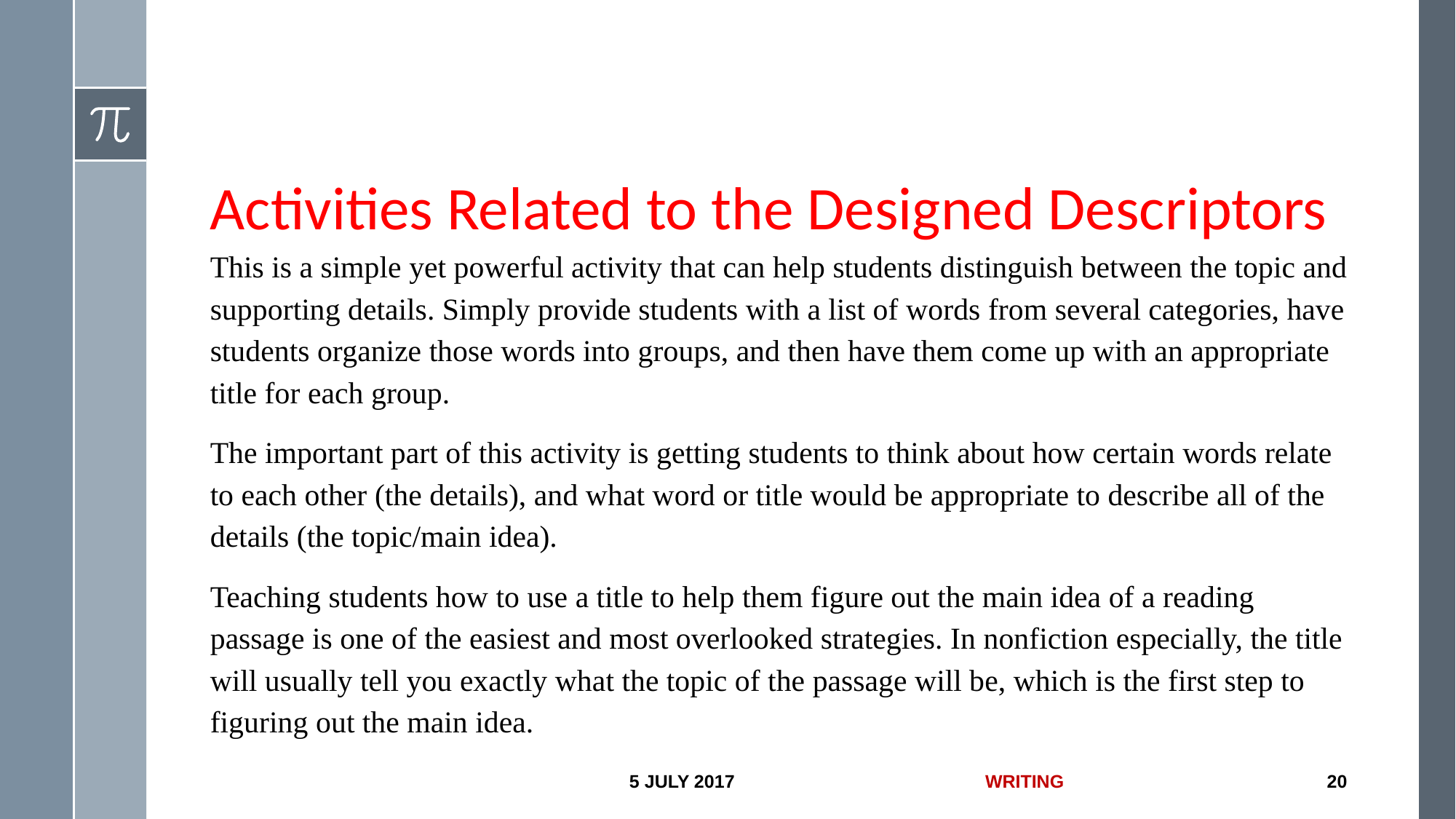

Activities Related to the Designed Descriptors
This is a simple yet powerful activity that can help students distinguish between the topic and supporting details. Simply provide students with a list of words from several categories, have students organize those words into groups, and then have them come up with an appropriate title for each group.
The important part of this activity is getting students to think about how certain words relate to each other (the details), and what word or title would be appropriate to describe all of the details (the topic/main idea).
Teaching students how to use a title to help them figure out the main idea of a reading passage is one of the easiest and most overlooked strategies. In nonfiction especially, the title will usually tell you exactly what the topic of the passage will be, which is the first step to figuring out the main idea.

5 July 2017
Writing
20